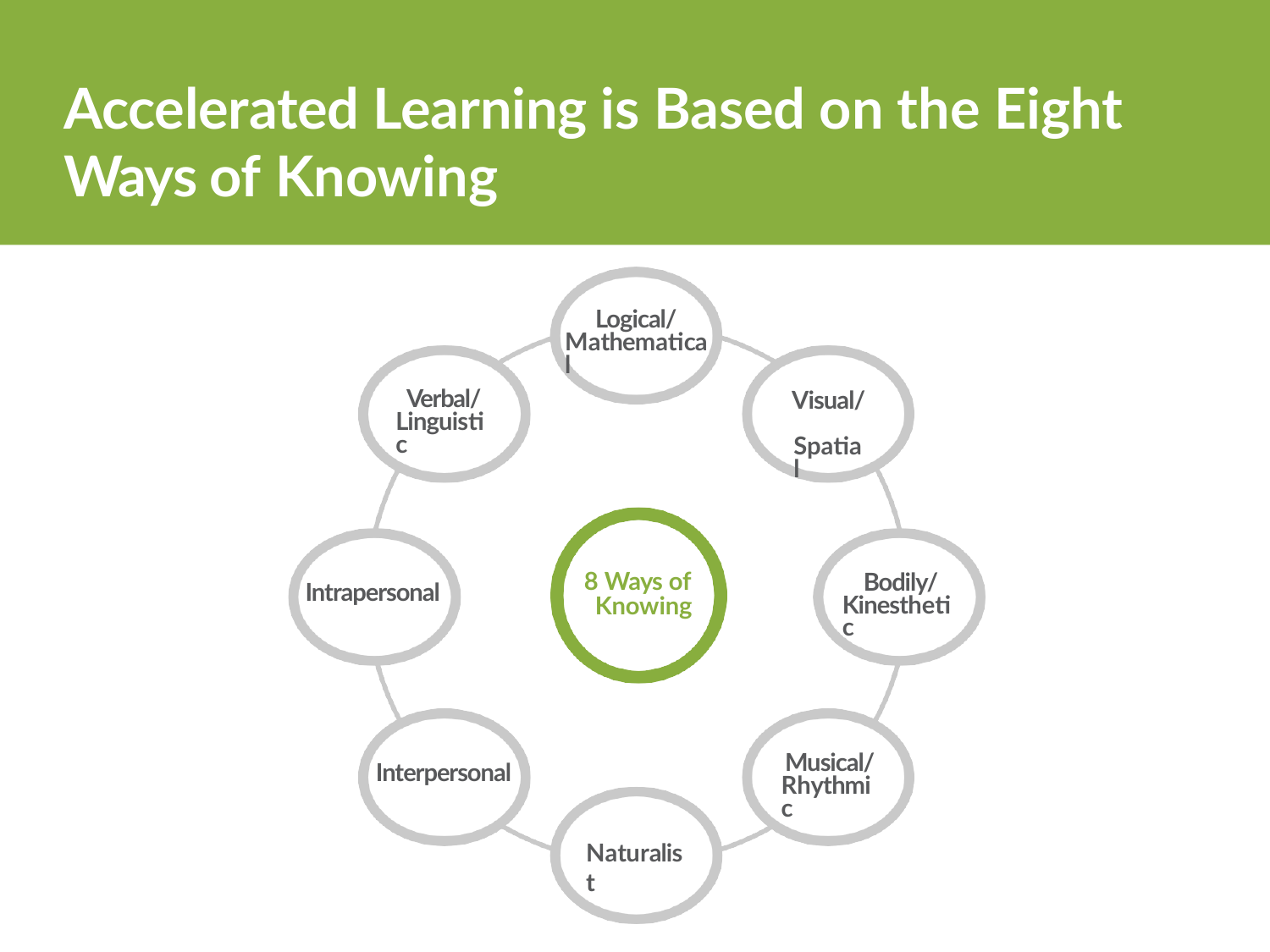

# Accelerated Learning is Based on the Eight  Ways of Knowing

Logical/  Mathematical
Verbal/  Linguistic
Visual/  Spatial
8 Ways of  Knowing
Bodily/  Kinesthetic
Intrapersonal
Musical/  Rhythmic
Interpersonal
Naturalist